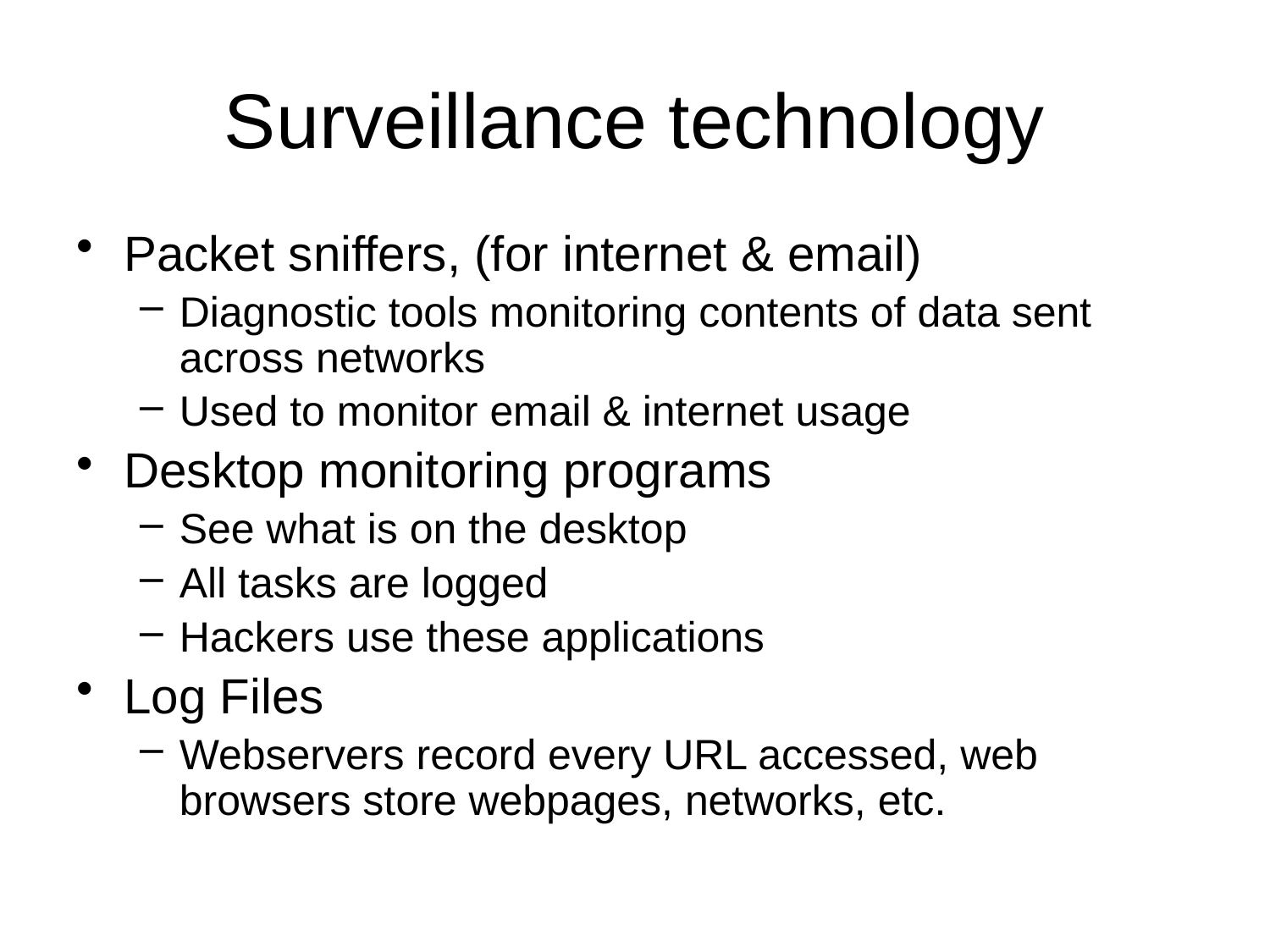

# Surveillance technology
Packet sniffers, (for internet & email)
Diagnostic tools monitoring contents of data sent across networks
Used to monitor email & internet usage
Desktop monitoring programs
See what is on the desktop
All tasks are logged
Hackers use these applications
Log Files
Webservers record every URL accessed, web browsers store webpages, networks, etc.